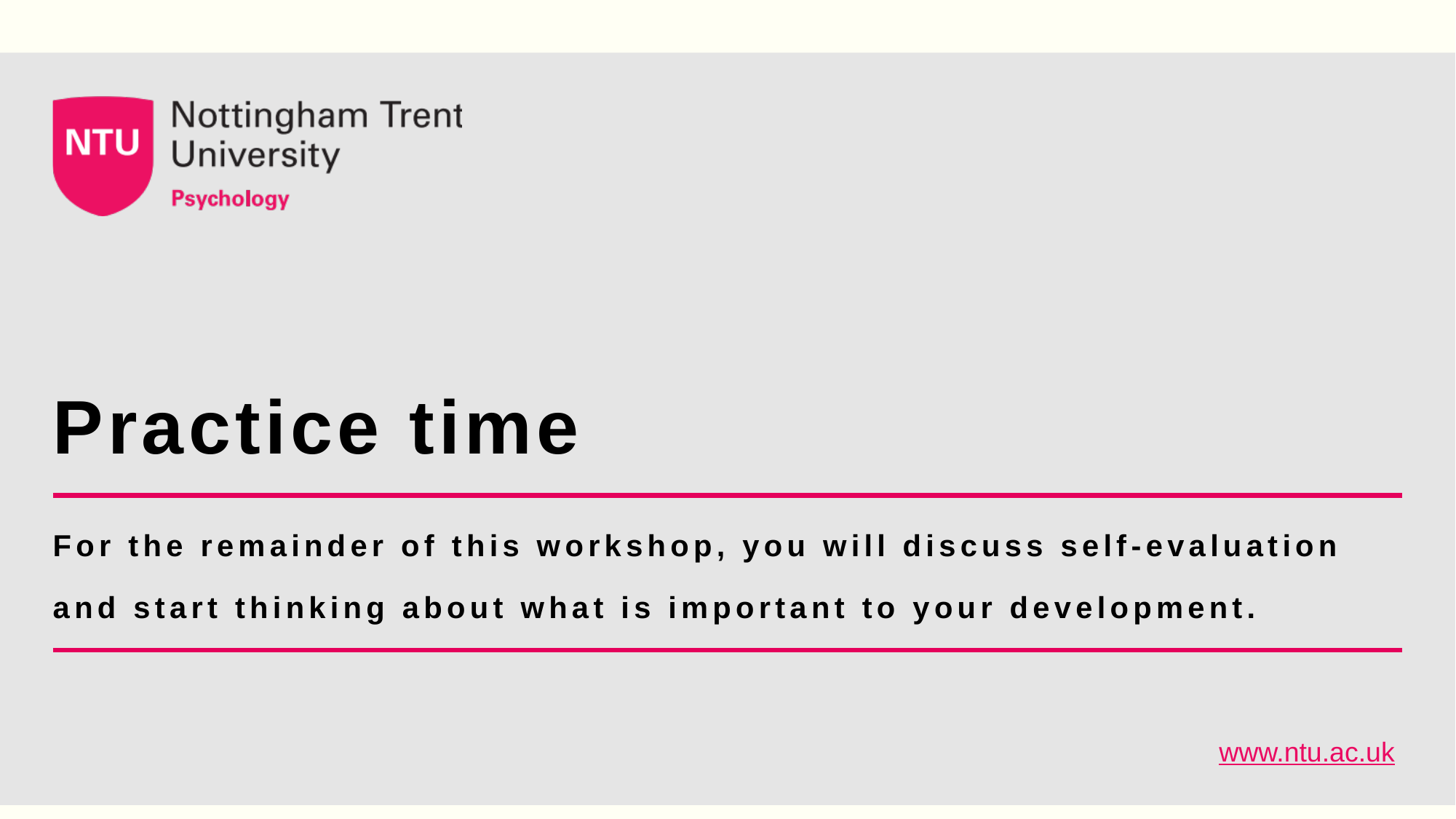

# Practice time
For the remainder of this workshop, you will discuss self-evaluation and start thinking about what is important to your development.
www.ntu.ac.uk